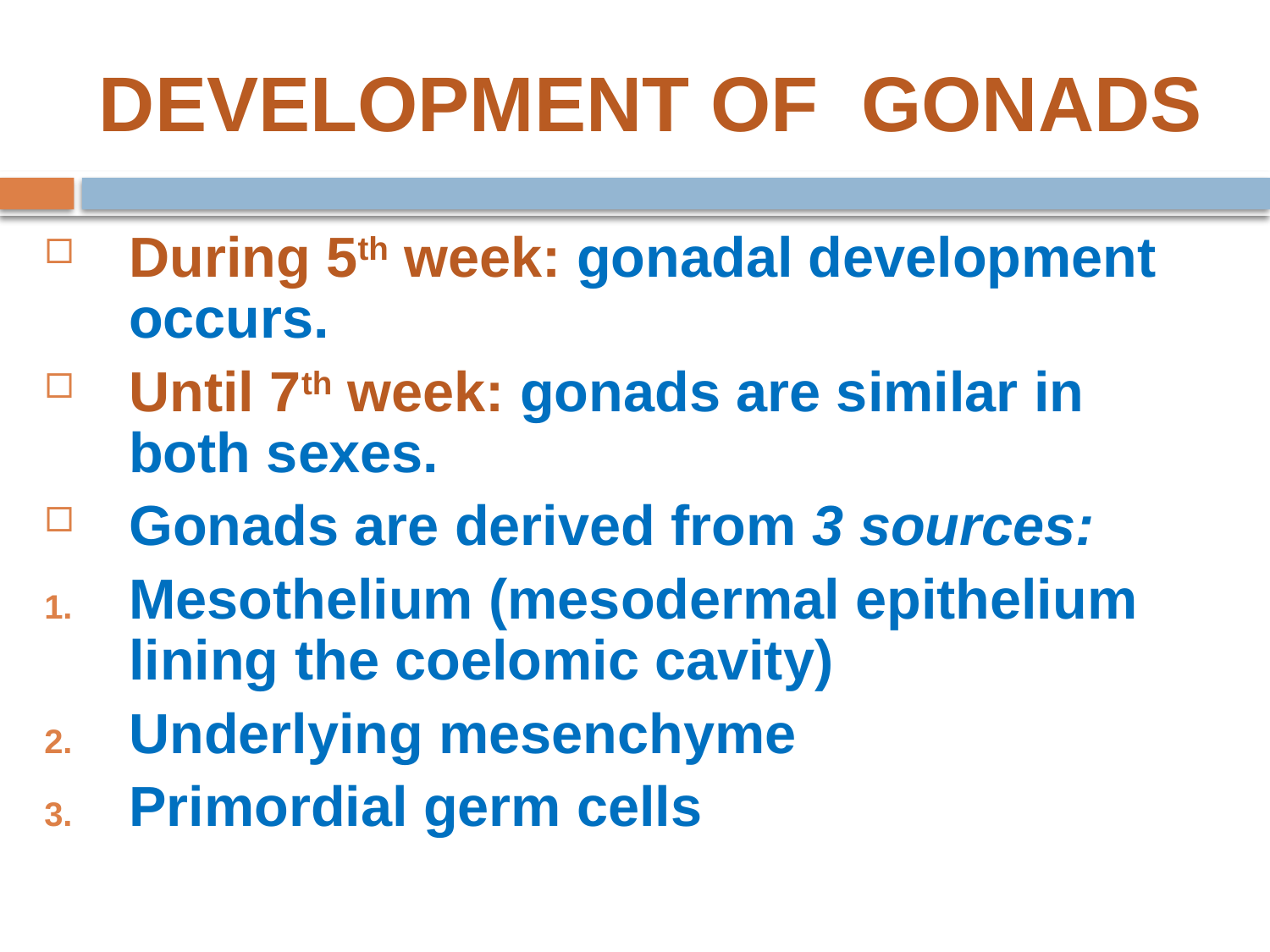

# DEVELOPMENT OF  GONADS
During 5th week: gonadal development occurs.
Until 7th week: gonads are similar in both sexes.
Gonads are derived from 3 sources:
Mesothelium (mesodermal epithelium lining the coelomic cavity)
Underlying mesenchyme
Primordial germ cells